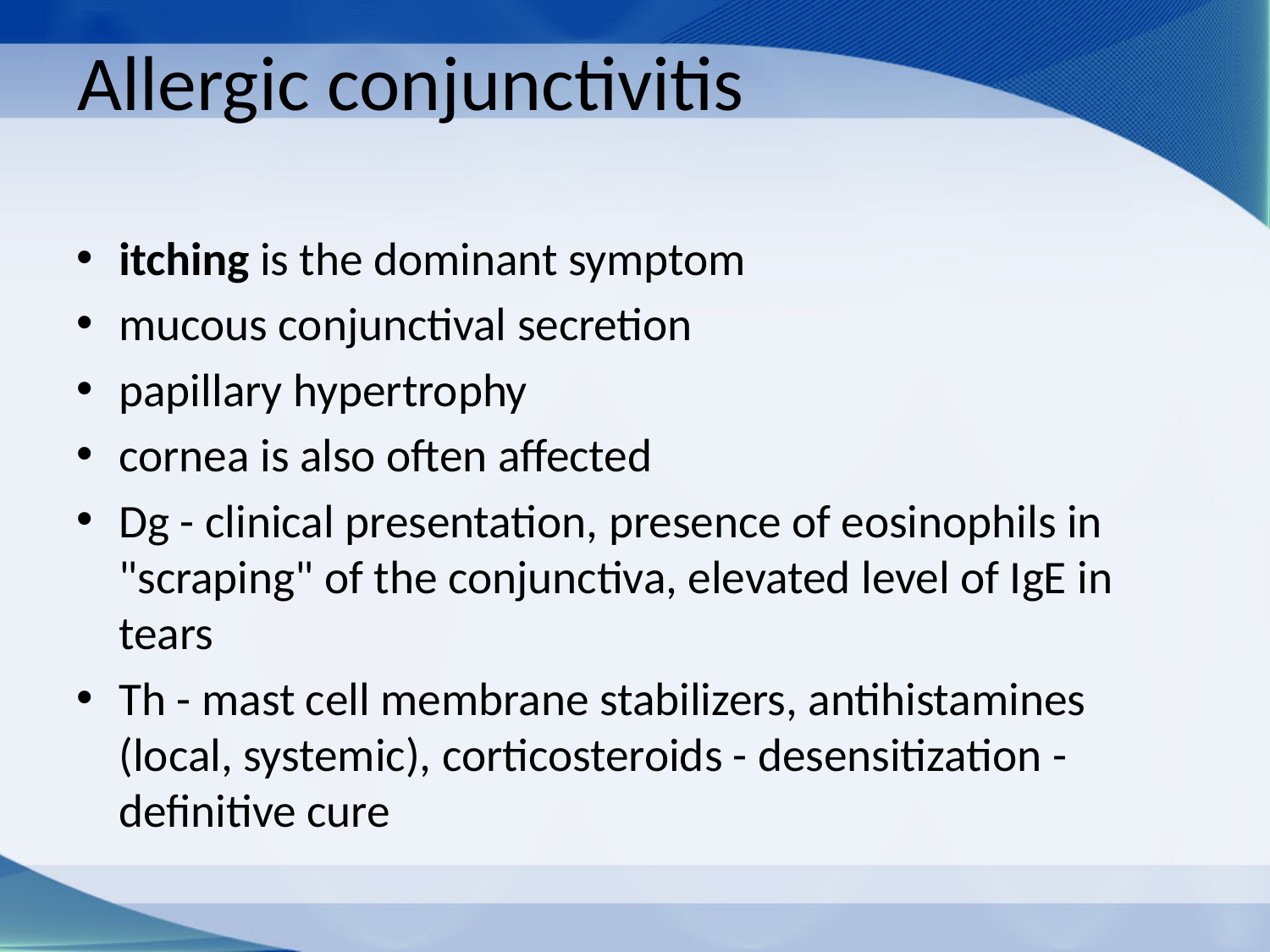

# Allergic conjunctivitis
itching is the dominant symptom
mucous conjunctival secretion
papillary hypertrophy
cornea is also often affected
Dg - clinical presentation, presence of eosinophils in "scraping" of the conjunctiva, elevated level of IgE in tears
Th - mast cell membrane stabilizers, antihistamines (local, systemic), corticosteroids - desensitization - definitive cure